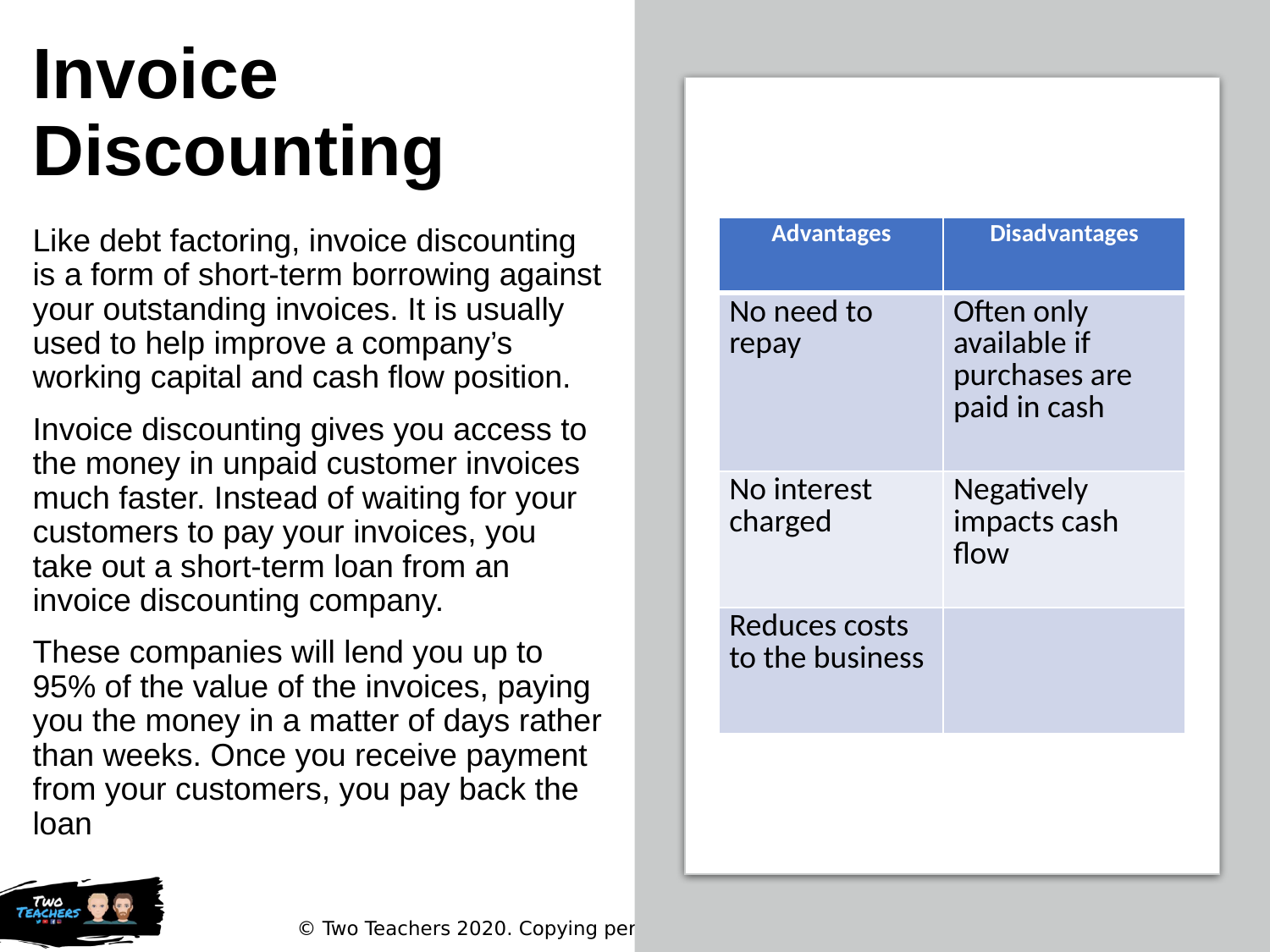

# Invoice Discounting

Like debt factoring, invoice discounting is a form of short-term borrowing against your outstanding invoices. It is usually used to help improve a company’s working capital and cash flow position.
Invoice discounting gives you access to the money in unpaid customer invoices much faster. Instead of waiting for your customers to pay your invoices, you take out a short-term loan from an invoice discounting company.
These companies will lend you up to 95% of the value of the invoices, paying you the money in a matter of days rather than weeks. Once you receive payment from your customers, you pay back the loan
| Advantages | Disadvantages |
| --- | --- |
| No need to repay | Often only available if purchases are paid in cash |
| No interest charged | Negatively impacts cash flow |
| Reduces costs to the business |  |